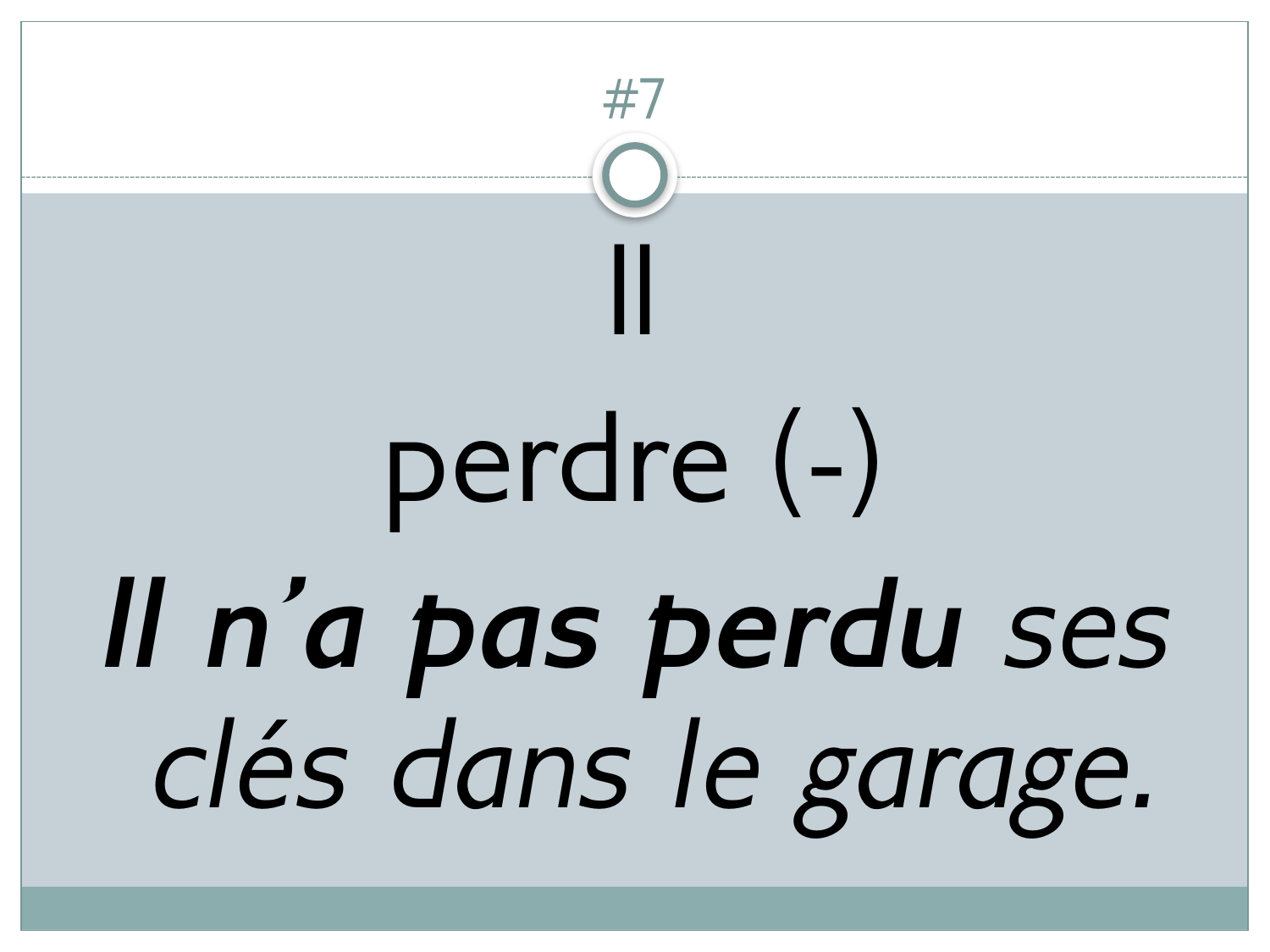

# #7
Il
perdre (-)
Il n’a pas perdu ses clés dans le garage.